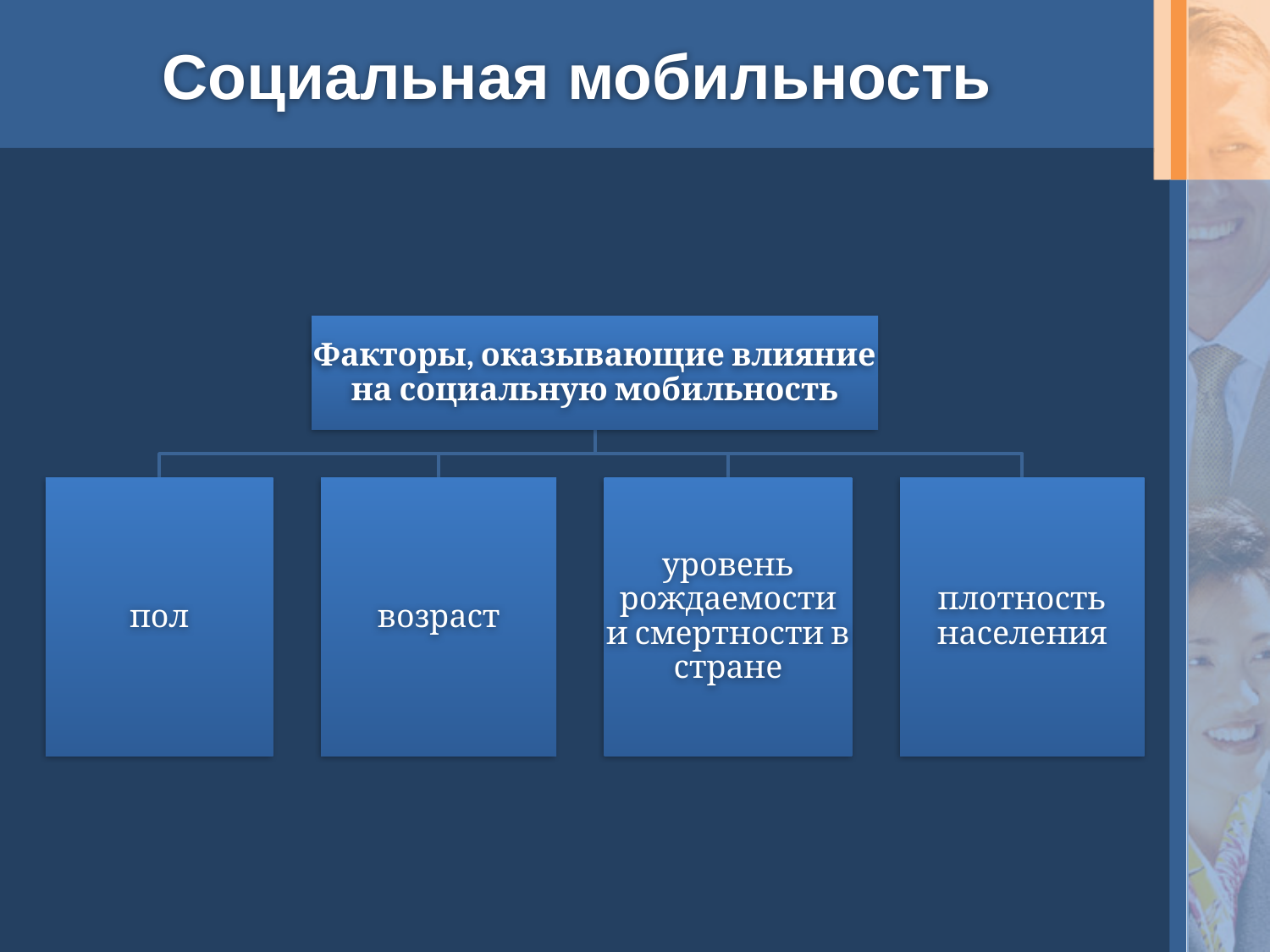

# Социальная мобильность

Факторы, оказывающие влияние на социальную мобильность

пол

возраст

уровень рождаемости и смертности в стране

плотность населения